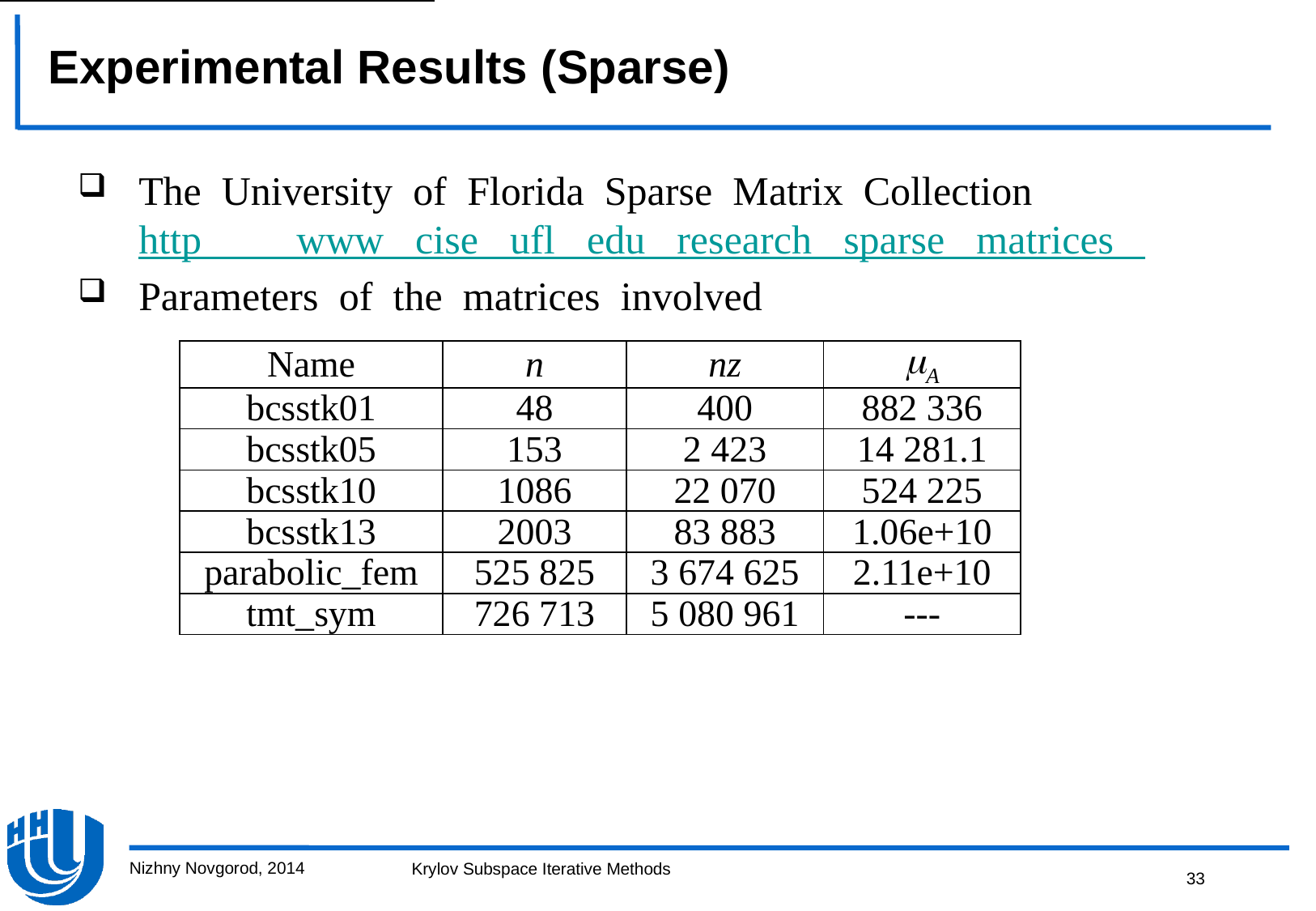

Experimental Results (Sparse)

The University of Florida Sparse Matrix Collection
http://www.cise.ufl.edu/research/sparse/matrices/
Parameters of the matrices involved

| Name | n | nz | μA |
| --- | --- | --- | --- |
| bcsstk01 | 48 | 400 | 882 336 |
| bcsstk05 | 153 | 2 423 | 14 281.1 |
| bcsstk10 | 1086 | 22 070 | 524 225 |
| bcsstk13 | 2003 | 83 883 | 1.06е+10 |
| parabolic\_fem | 525 825 | 3 674 625 | 2.11е+10 |
| tmt\_sym | 726 713 | 5 080 961 | --- |
Nizhny Novgorod, 2014
33
Krylov Subspace Iterative Methods